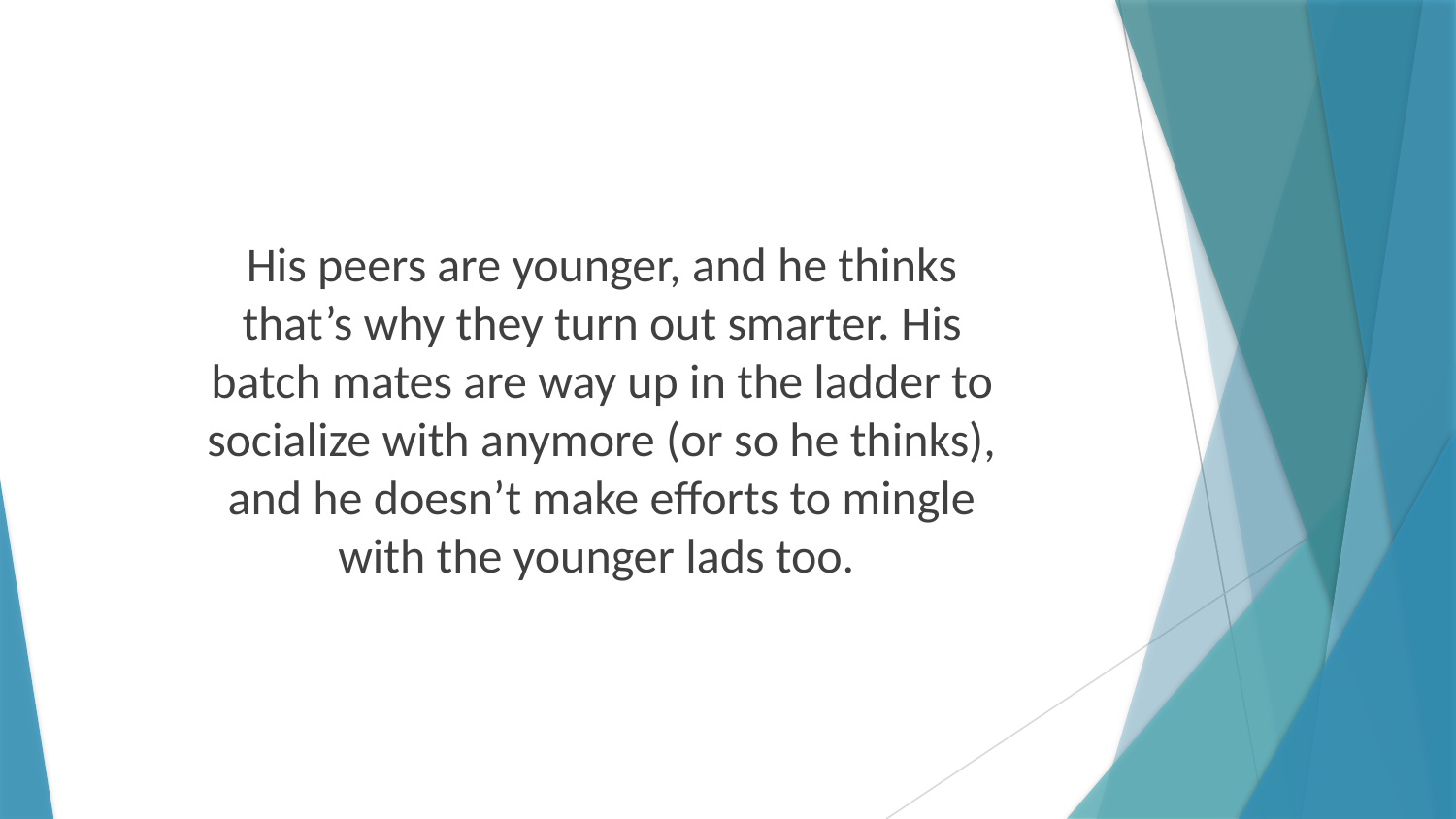

His peers are younger, and he thinks that’s why they turn out smarter. His batch mates are way up in the ladder to socialize with anymore (or so he thinks), and he doesn’t make efforts to mingle with the younger lads too.